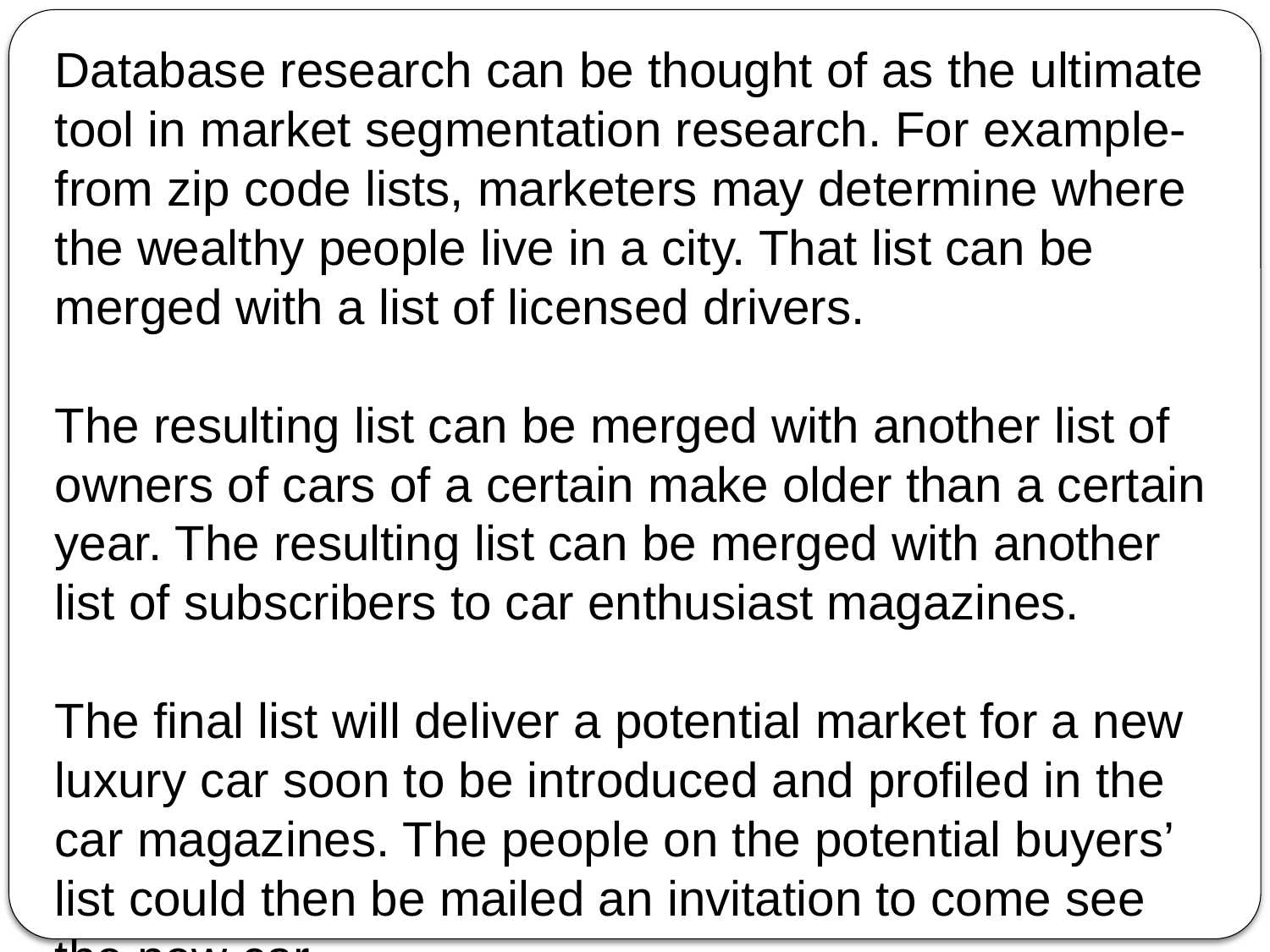

Database research can be thought of as the ultimate tool in market segmentation research. For example- from zip code lists, marketers may determine where the wealthy people live in a city. That list can be merged with a list of licensed drivers.

The resulting list can be merged with another list of owners of cars of a certain make older than a certain year. The resulting list can be merged with another list of subscribers to car enthusiast magazines.

The final list will deliver a potential market for a new luxury car soon to be introduced and profiled in the car magazines. The people on the potential buyers’ list could then be mailed an invitation to come see the new car.